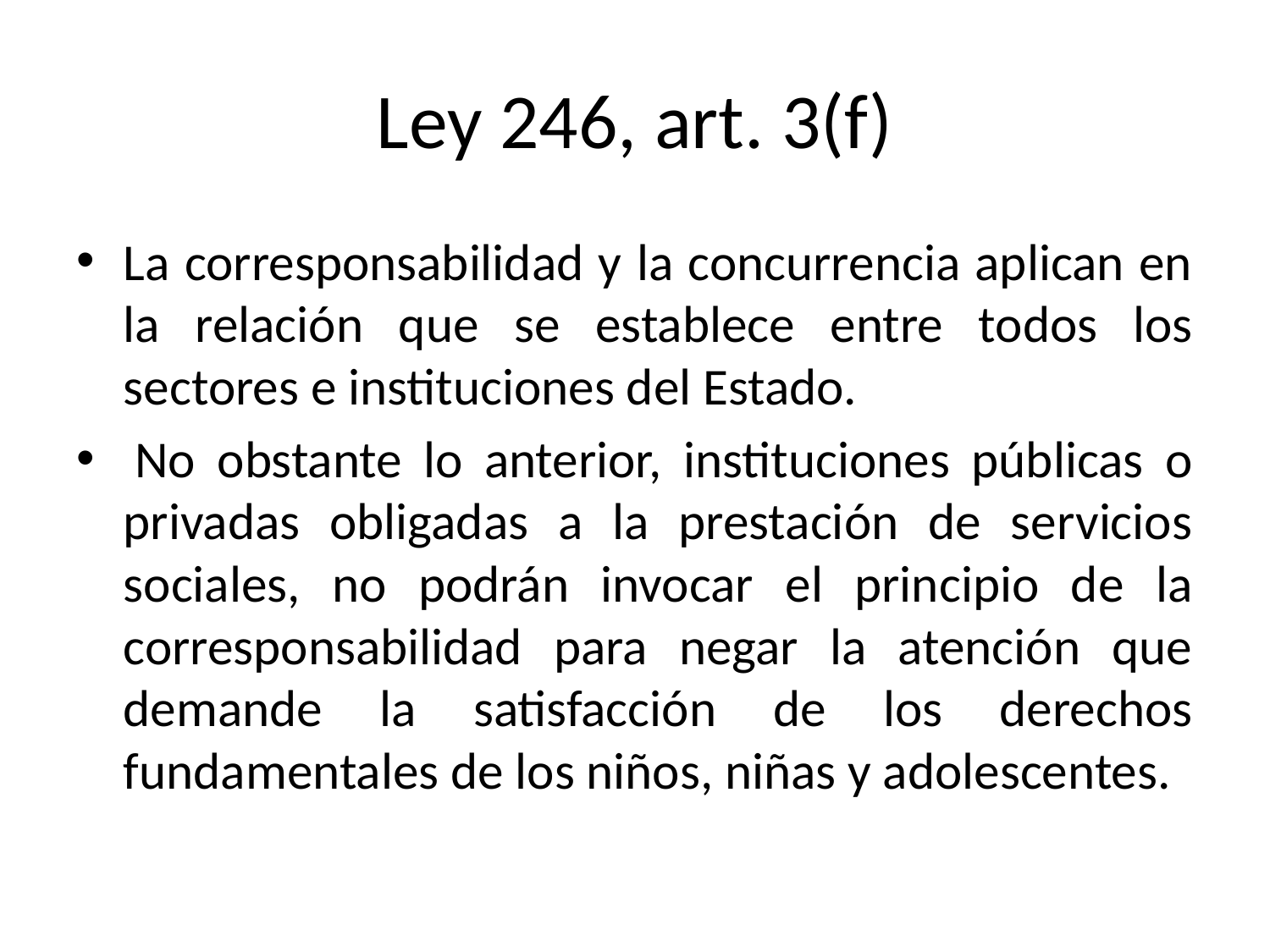

# Ley 246, art. 3(f)
La corresponsabilidad y la concurrencia aplican en la relación que se establece entre todos los sectores e instituciones del Estado.
 No obstante lo anterior, instituciones públicas o privadas obligadas a la prestación de servicios sociales, no podrán invocar el principio de la corresponsabilidad para negar la atención que demande la satisfacción de los derechos fundamentales de los niños, niñas y adolescentes.